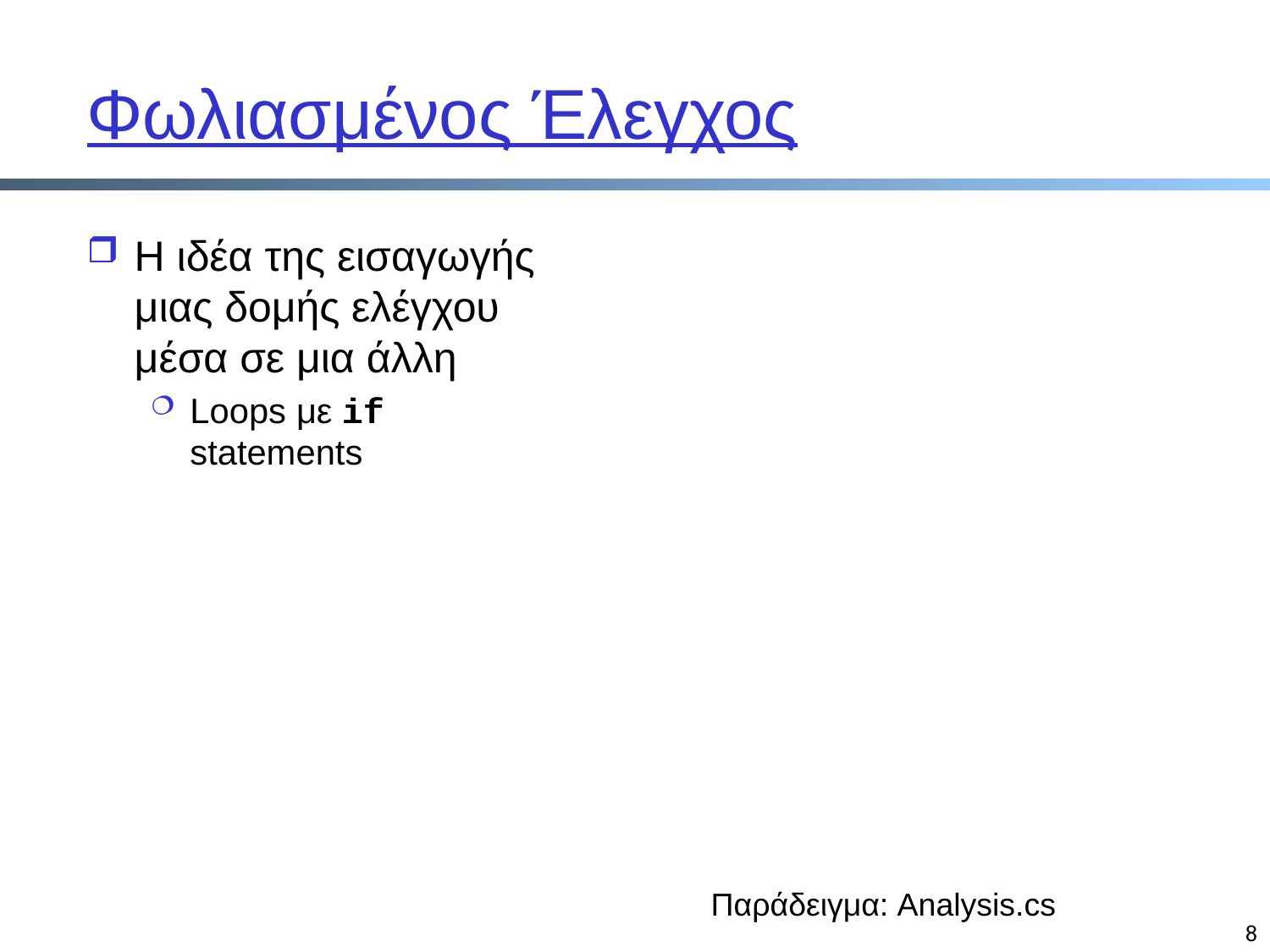

# Φωλιασμένος Έλεγχος
Η ιδέα της εισαγωγής μιας δομής ελέγχου μέσα σε μια άλλη
Loops με if statements
Παράδειγμα: Analysis.cs
8